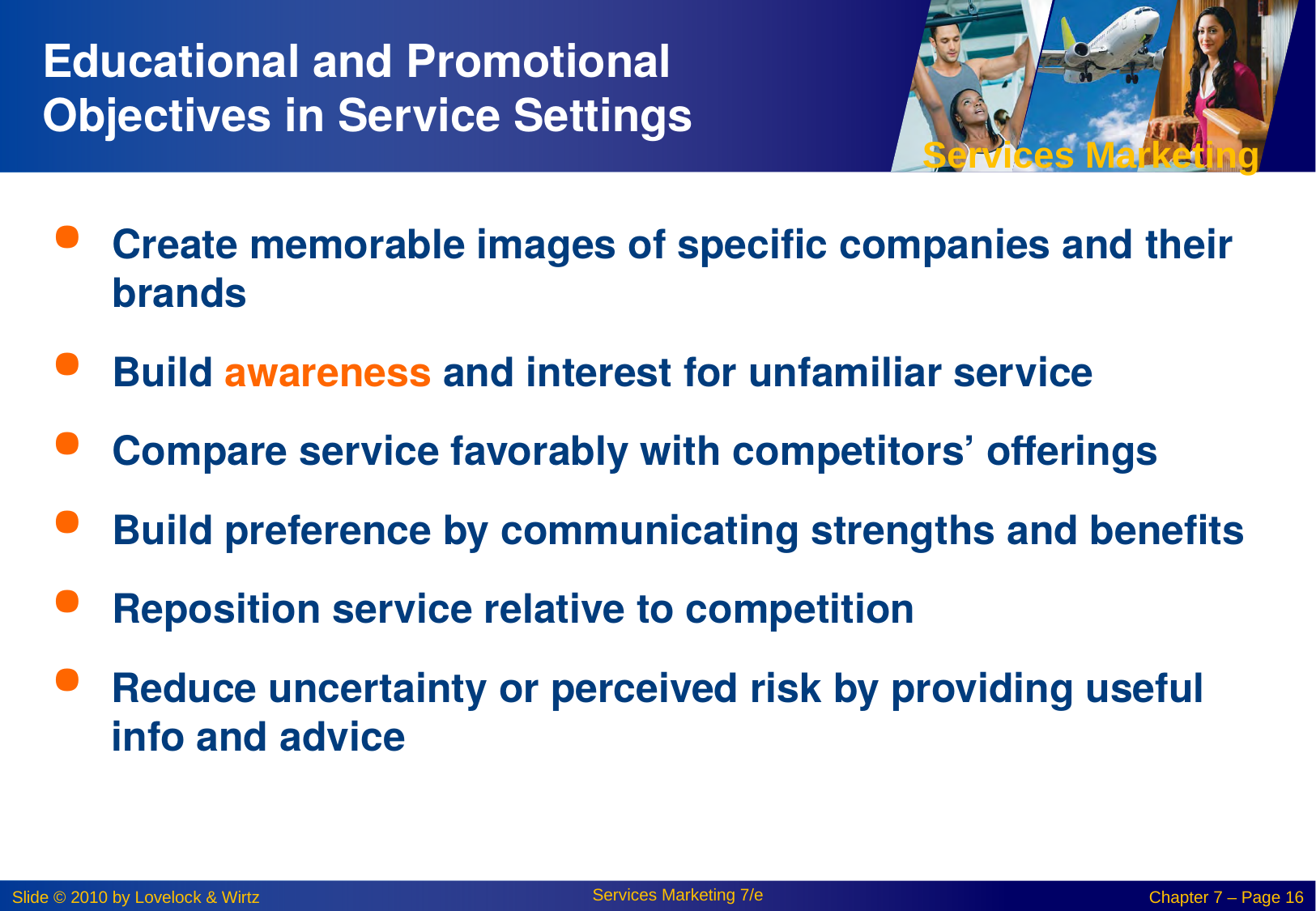

# Educational and Promotional Objectives in Service Settings
Create memorable images of specific companies and their brands
Build awareness and interest for unfamiliar service
Compare service favorably with competitors’ offerings
Build preference by communicating strengths and benefits
Reposition service relative to competition
Reduce uncertainty or perceived risk by providing useful info and advice